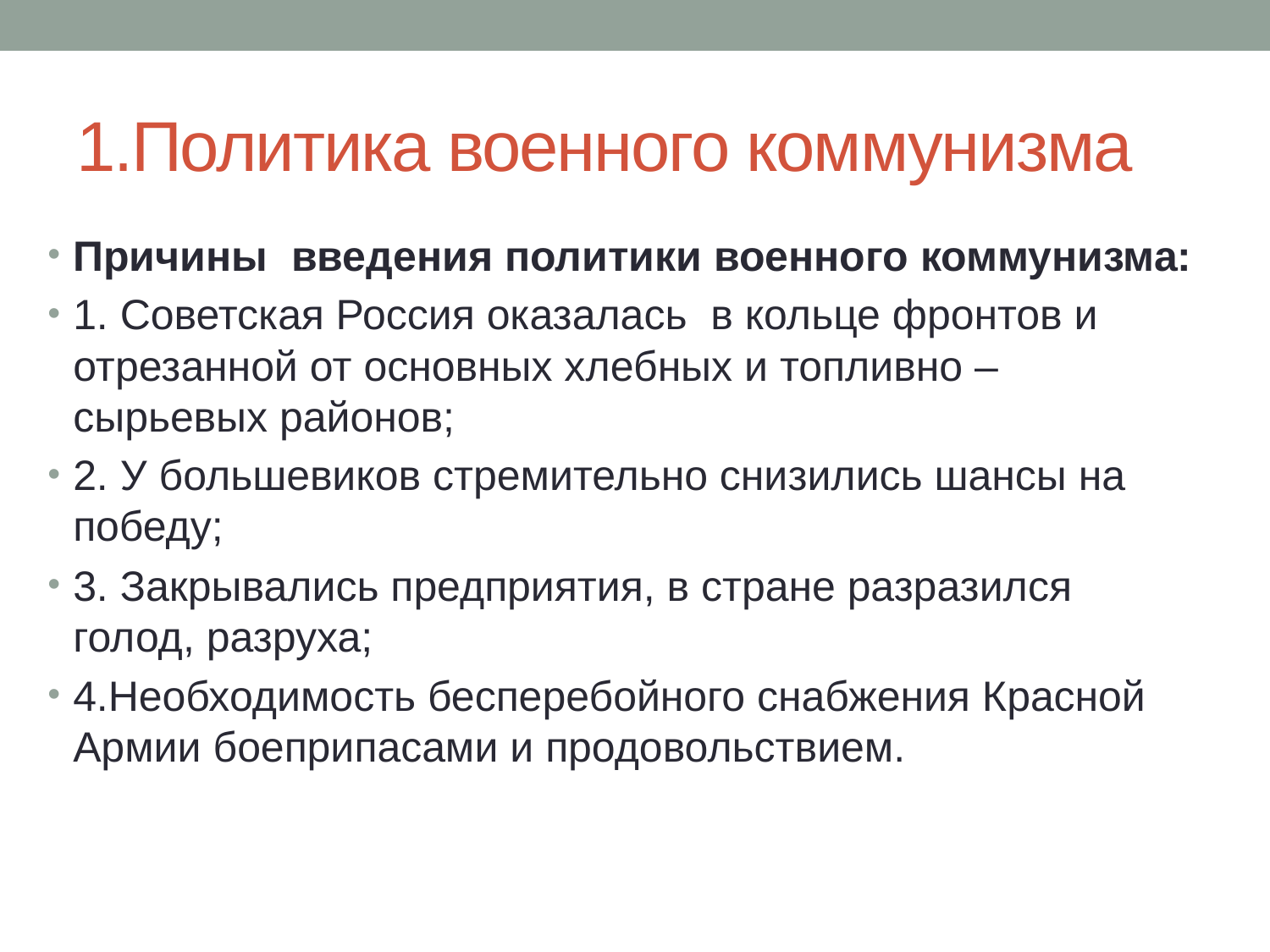

# 1.Политика военного коммунизма
Причины  введения политики военного коммунизма:
1. Советская Россия оказалась  в кольце фронтов и отрезанной от основных хлебных и топливно – сырьевых районов;
2. У большевиков стремительно снизились шансы на победу;
3. Закрывались предприятия, в стране разразился голод, разруха;
4.Необходимость бесперебойного снабжения Красной Армии боеприпасами и продовольствием.